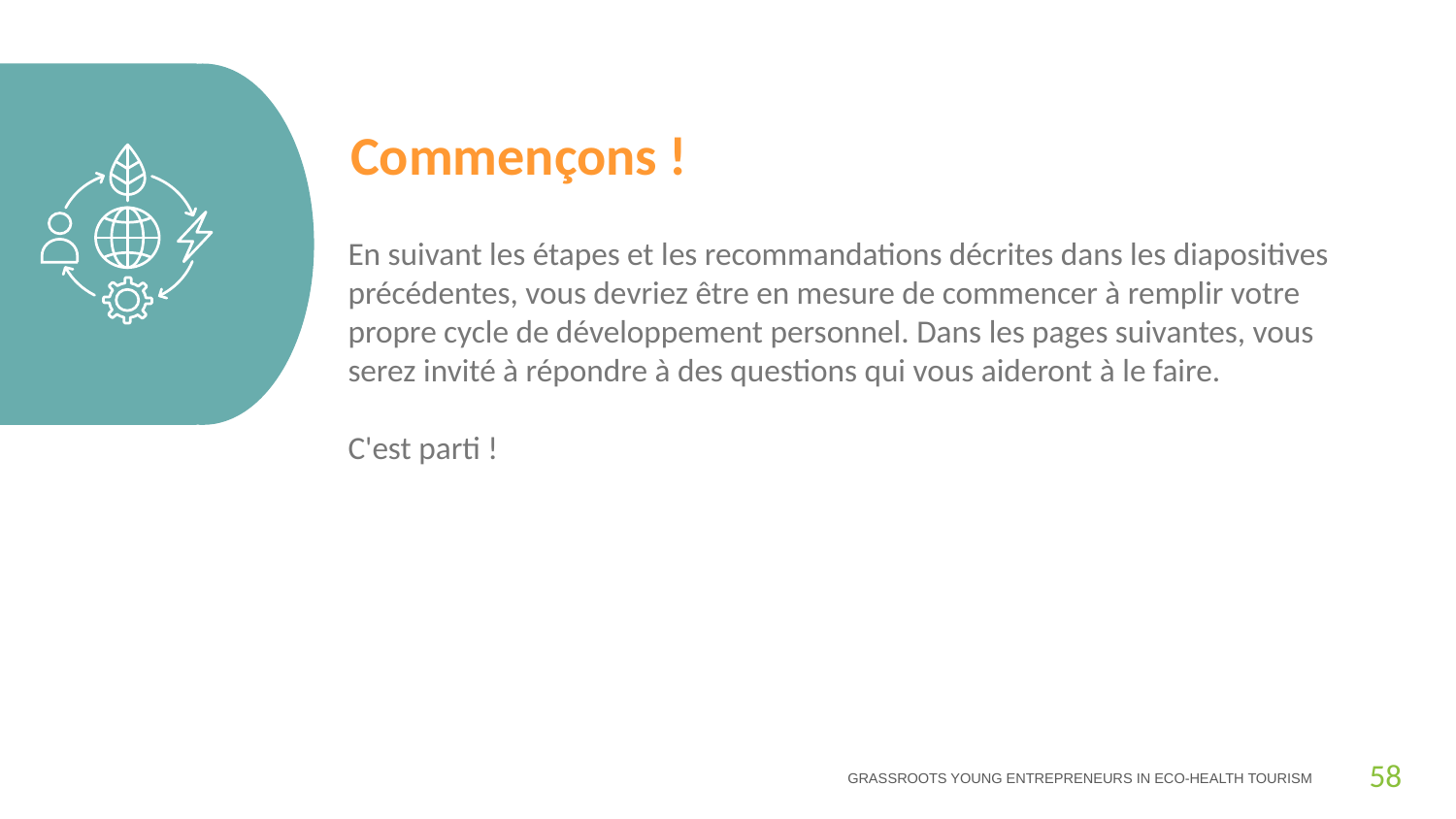

Commençons !

En suivant les étapes et les recommandations décrites dans les diapositives précédentes, vous devriez être en mesure de commencer à remplir votre propre cycle de développement personnel. Dans les pages suivantes, vous serez invité à répondre à des questions qui vous aideront à le faire.

C'est parti !

-
58
GRASSROOTS YOUNG ENTREPRENEURS IN ECO-HEALTH TOURISM